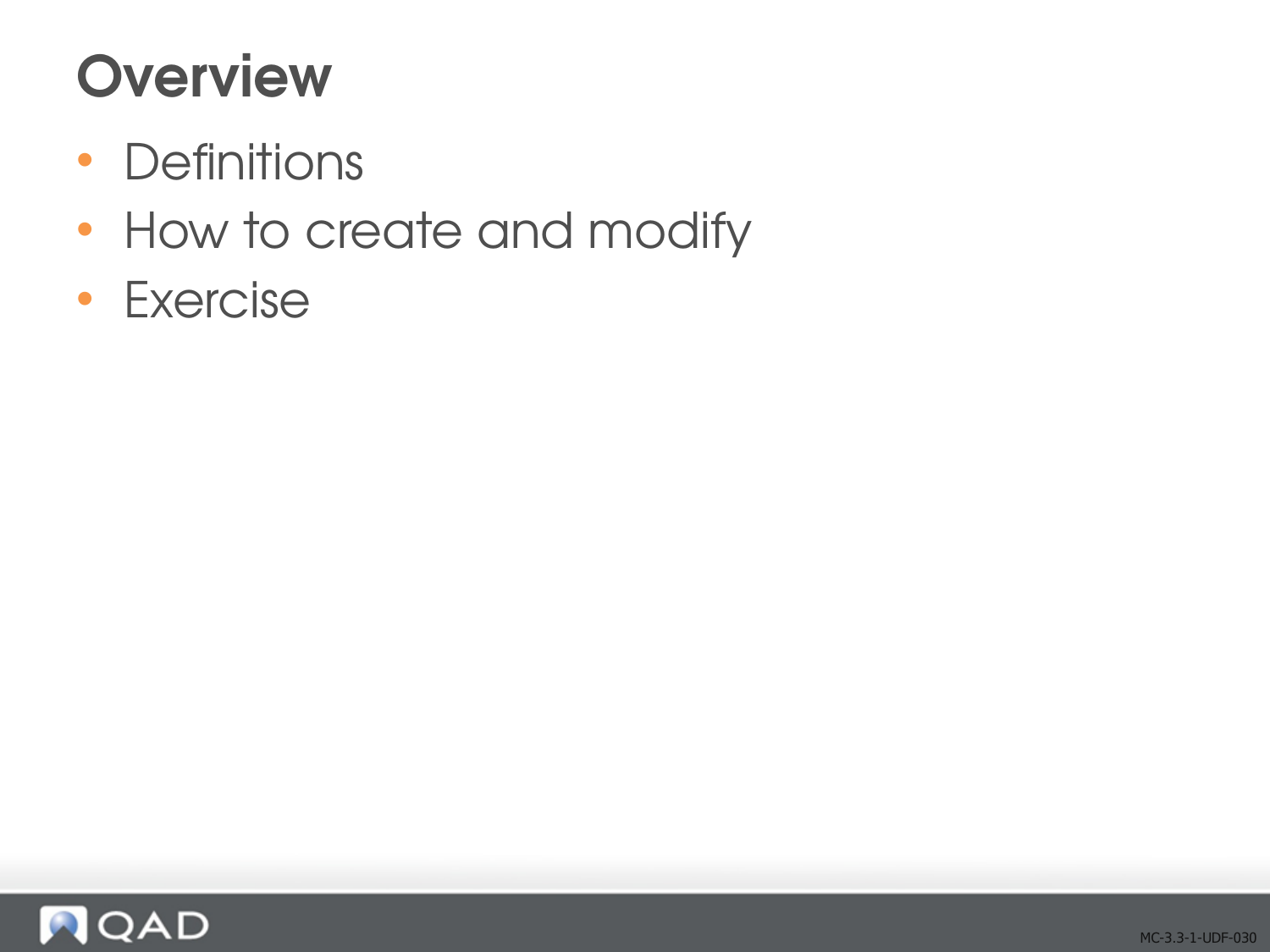

# Overview
Definitions
How to create and modify
Exercise
MC-3.3-1-UDF-030